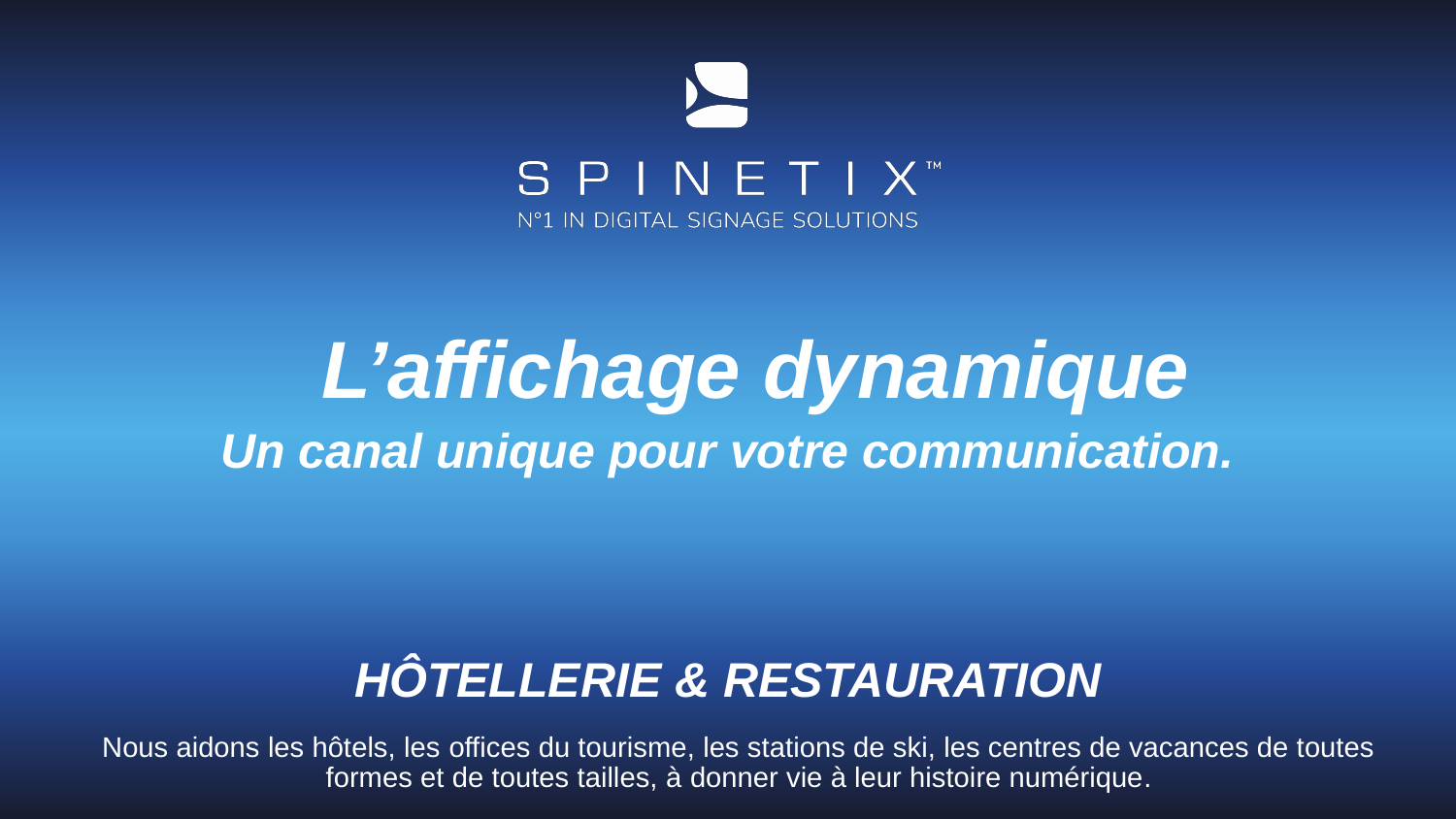

L’affichage dynamique
# Un canal unique pour votre communication.
HÔTELLERIE & RESTAURATION
Nous aidons les hôtels, les offices du tourisme, les stations de ski, les centres de vacances de toutes formes et de toutes tailles, à donner vie à leur histoire numérique.